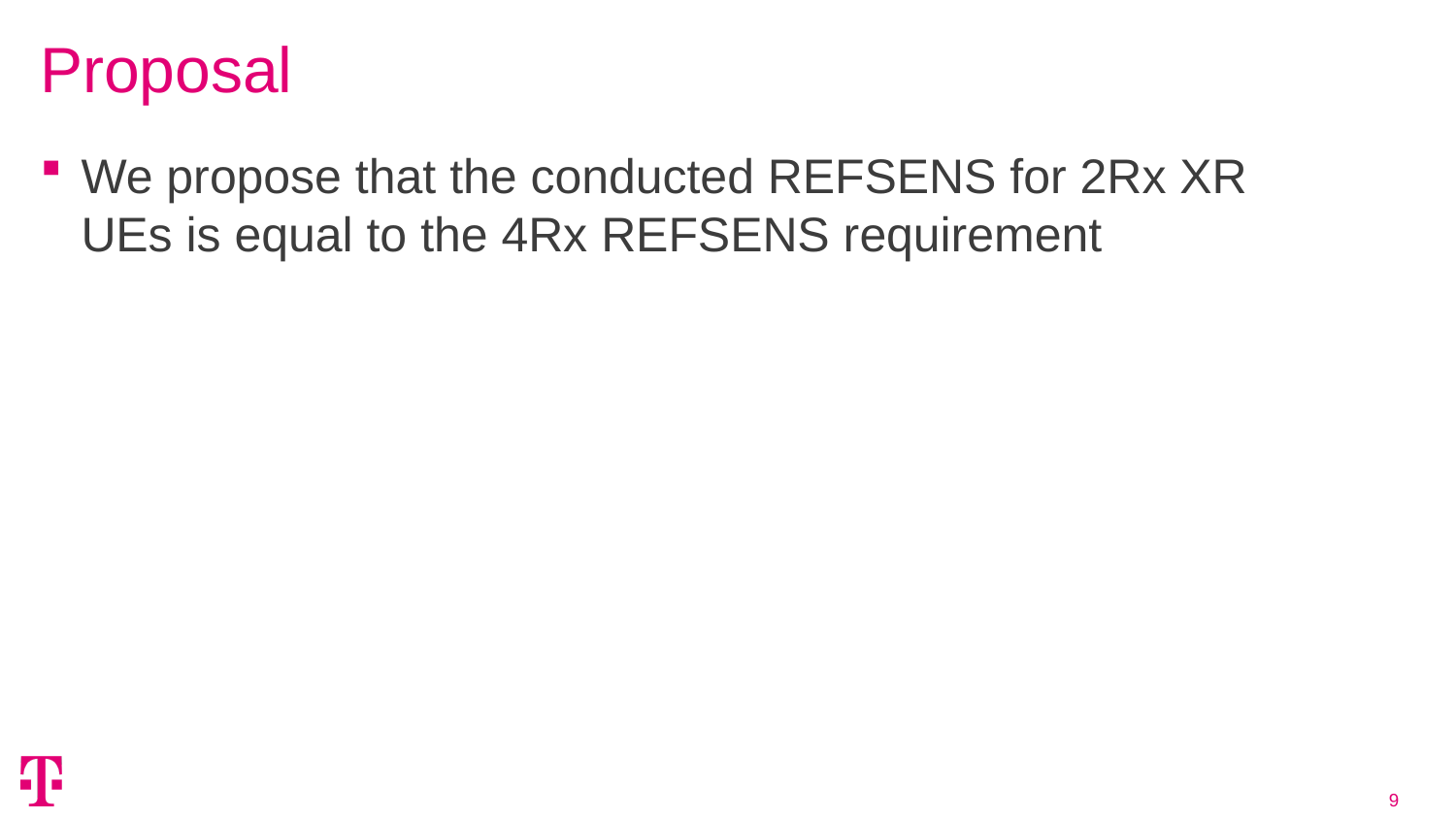

# Proposal
We propose that the conducted REFSENS for 2Rx XR UEs is equal to the 4Rx REFSENS requirement